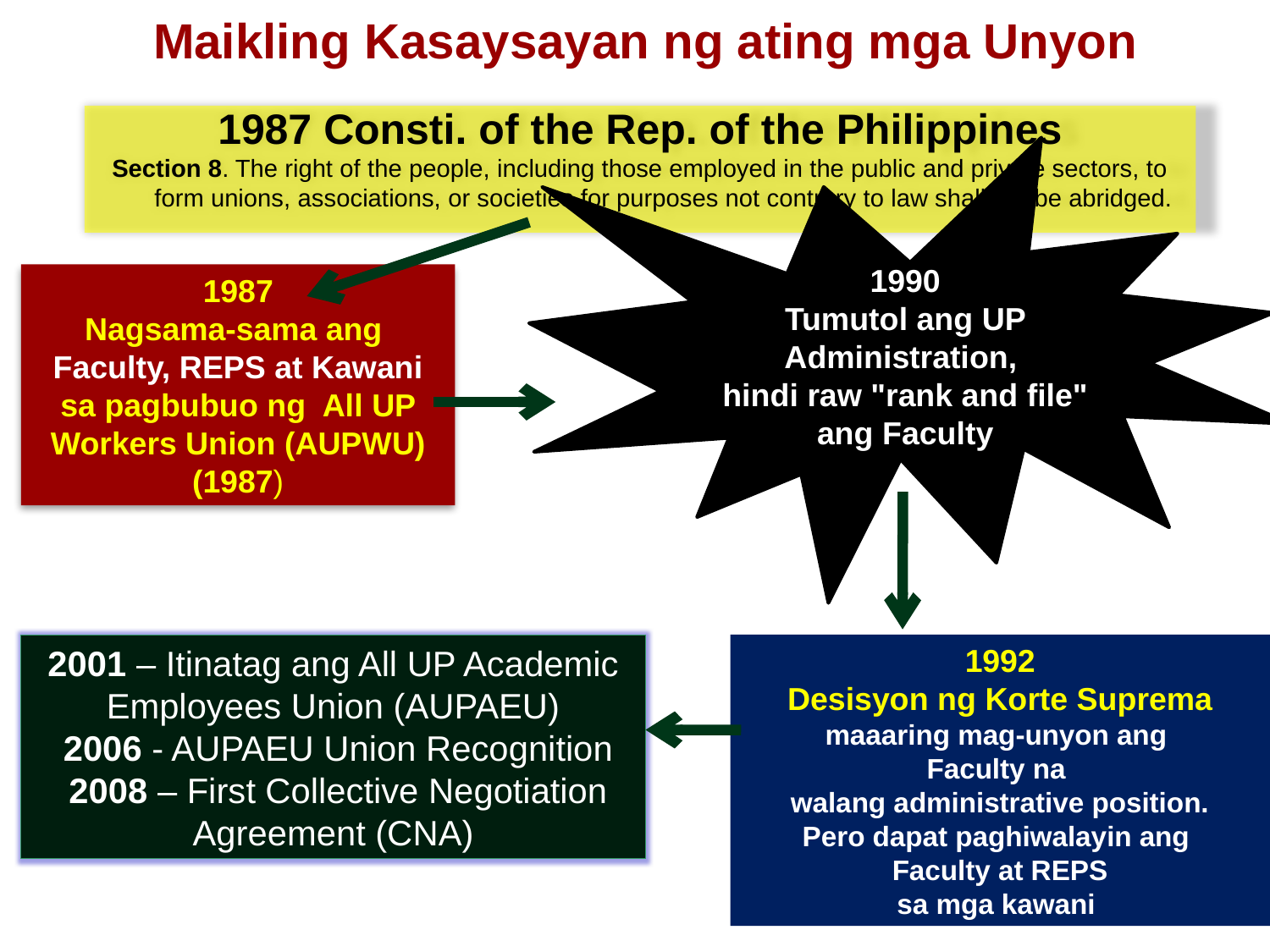

# Maikling Kasaysayan ng ating mga Unyon
1987 Consti. of the Rep. of the Philippines
Section 8. The right of the people, including those employed in the public and private sectors, to form unions, associations, or societies for purposes not contrary to law shall not be abridged.
1990
Tumutol ang UP Administration,
hindi raw "rank and file" ang Faculty
1987
Nagsama-sama ang
Faculty, REPS at Kawani sa pagbubuo ng  All UP Workers Union (AUPWU) (1987)
2001 – Itinatag ang All UP Academic Employees Union (AUPAEU)
 2006 - AUPAEU Union Recognition
 2008 – First Collective Negotiation Agreement (CNA)
1992
Desisyon ng Korte Suprema
maaaring mag-unyon ang
Faculty na
walang administrative position.
Pero dapat paghiwalayin ang
Faculty at REPS
sa mga kawani